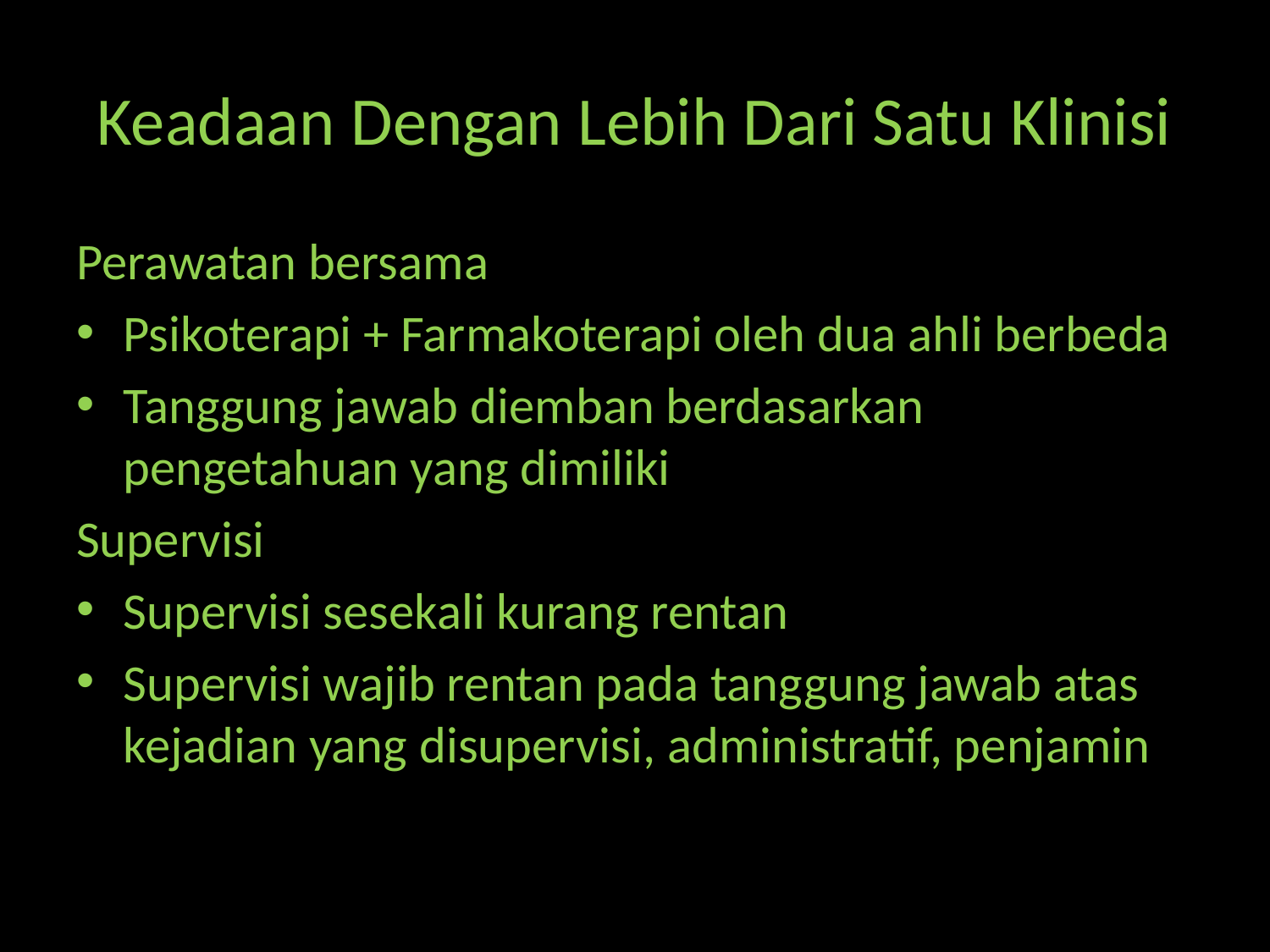

# Keadaan Dengan Lebih Dari Satu Klinisi
Perawatan bersama
Psikoterapi + Farmakoterapi oleh dua ahli berbeda
Tanggung jawab diemban berdasarkan pengetahuan yang dimiliki
Supervisi
Supervisi sesekali kurang rentan
Supervisi wajib rentan pada tanggung jawab atas kejadian yang disupervisi, administratif, penjamin